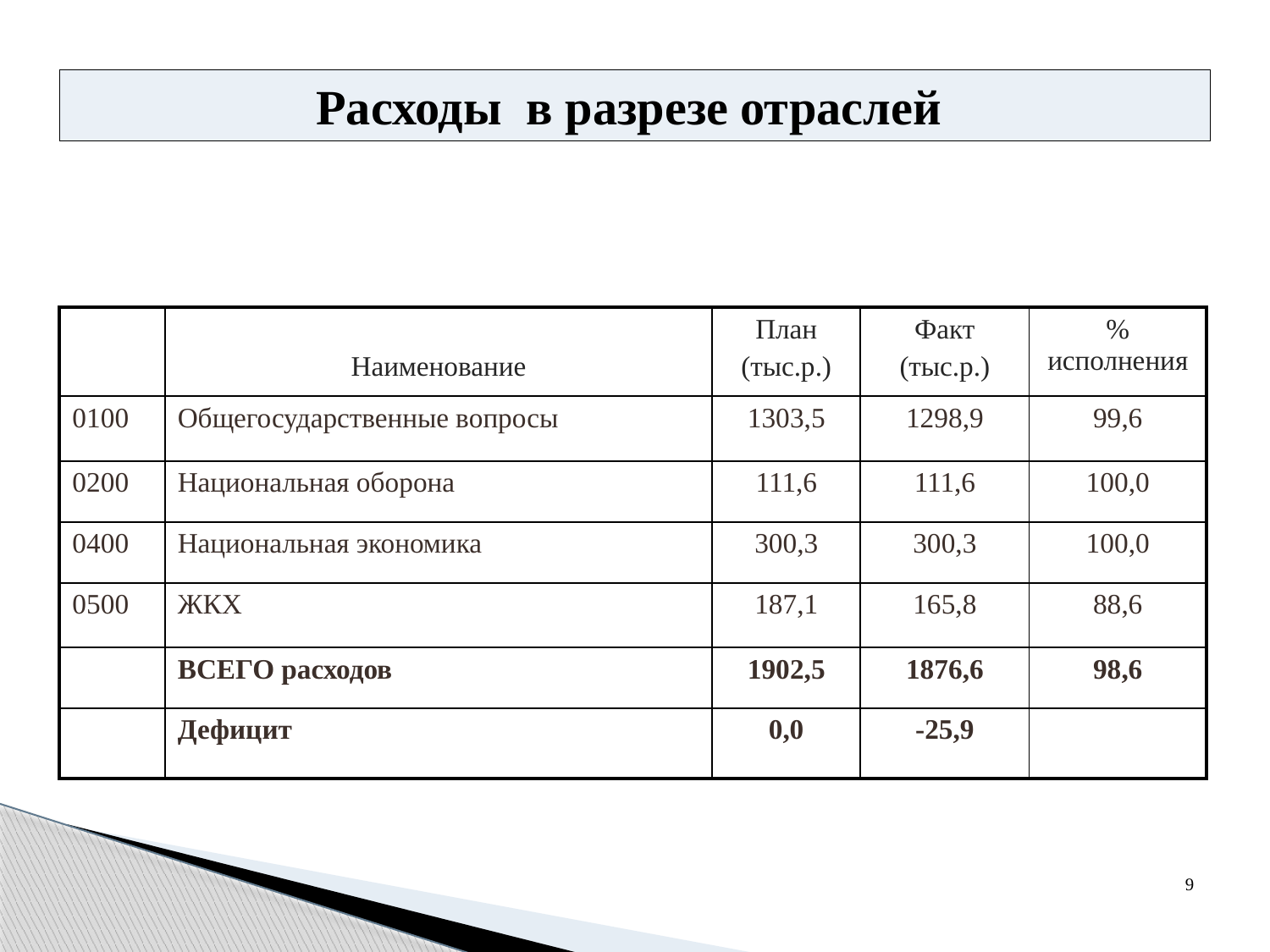

Расходы  в разрезе отраслей
|  | Наименование | План (тыс.р.) | Факт (тыс.р.) | % исполнения |
| --- | --- | --- | --- | --- |
| 0100 | Общегосударственные вопросы | 1303,5 | 1298,9 | 99,6 |
| 0200 | Национальная оборона | 111,6 | 111,6 | 100,0 |
| 0400 | Национальная экономика | 300,3 | 300,3 | 100,0 |
| 0500 | ЖКХ | 187,1 | 165,8 | 88,6 |
|  | ВСЕГО расходов | 1902,5 | 1876,6 | 98,6 |
|  | Дефицит | 0,0 | -25,9 |  |
9